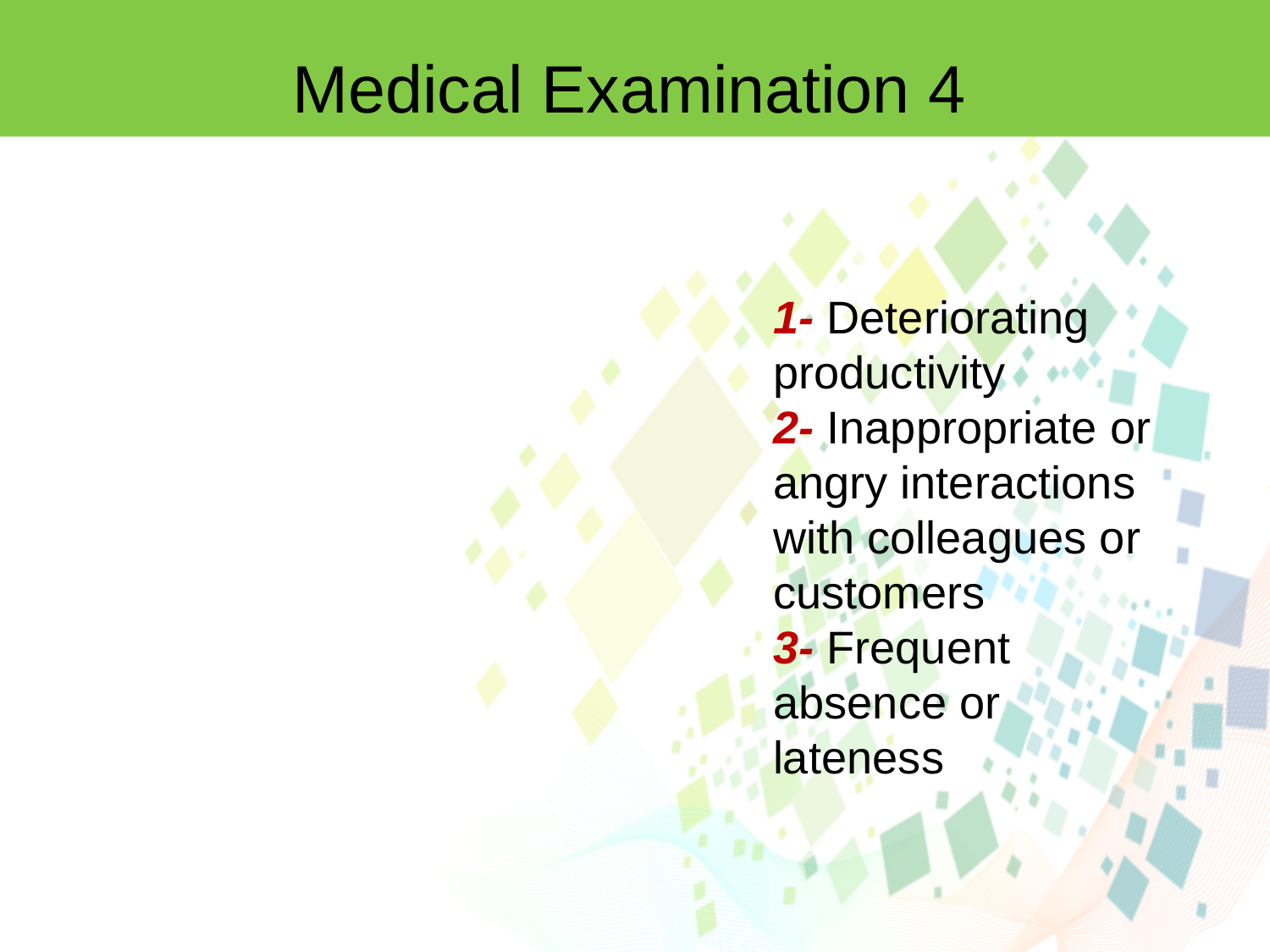

Medical Examination 4
1- Deteriorating productivity
2- Inappropriate or angry interactions with colleagues or customers
3- Frequent absence or lateness